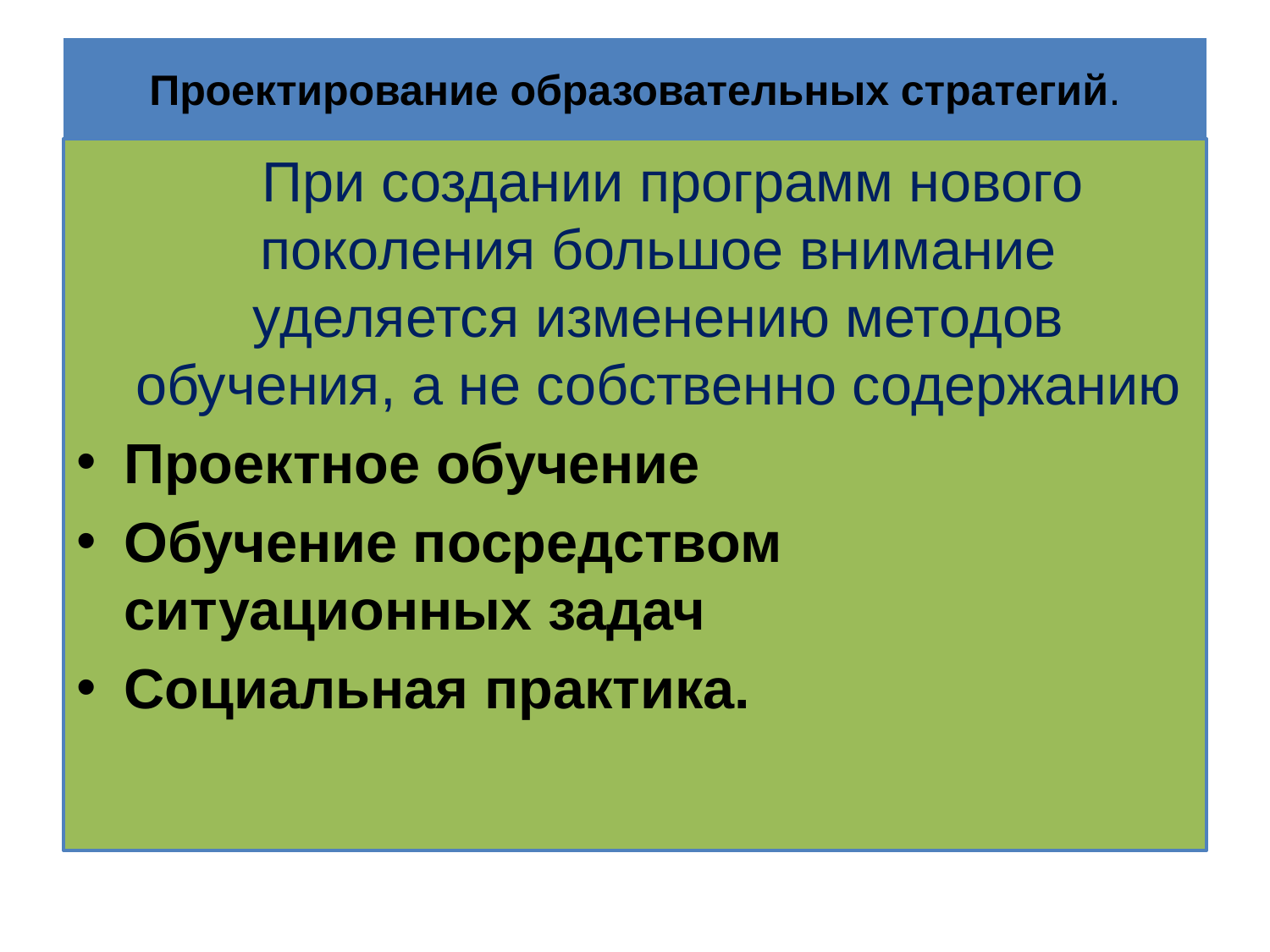

# Проектирование образовательных стратегий.
      При создании программ нового поколения большое внимание уделяется изменению методов обучения, а не собственно содержанию
Проектное обучение
Обучение посредством ситуационных задач
Социальная практика.